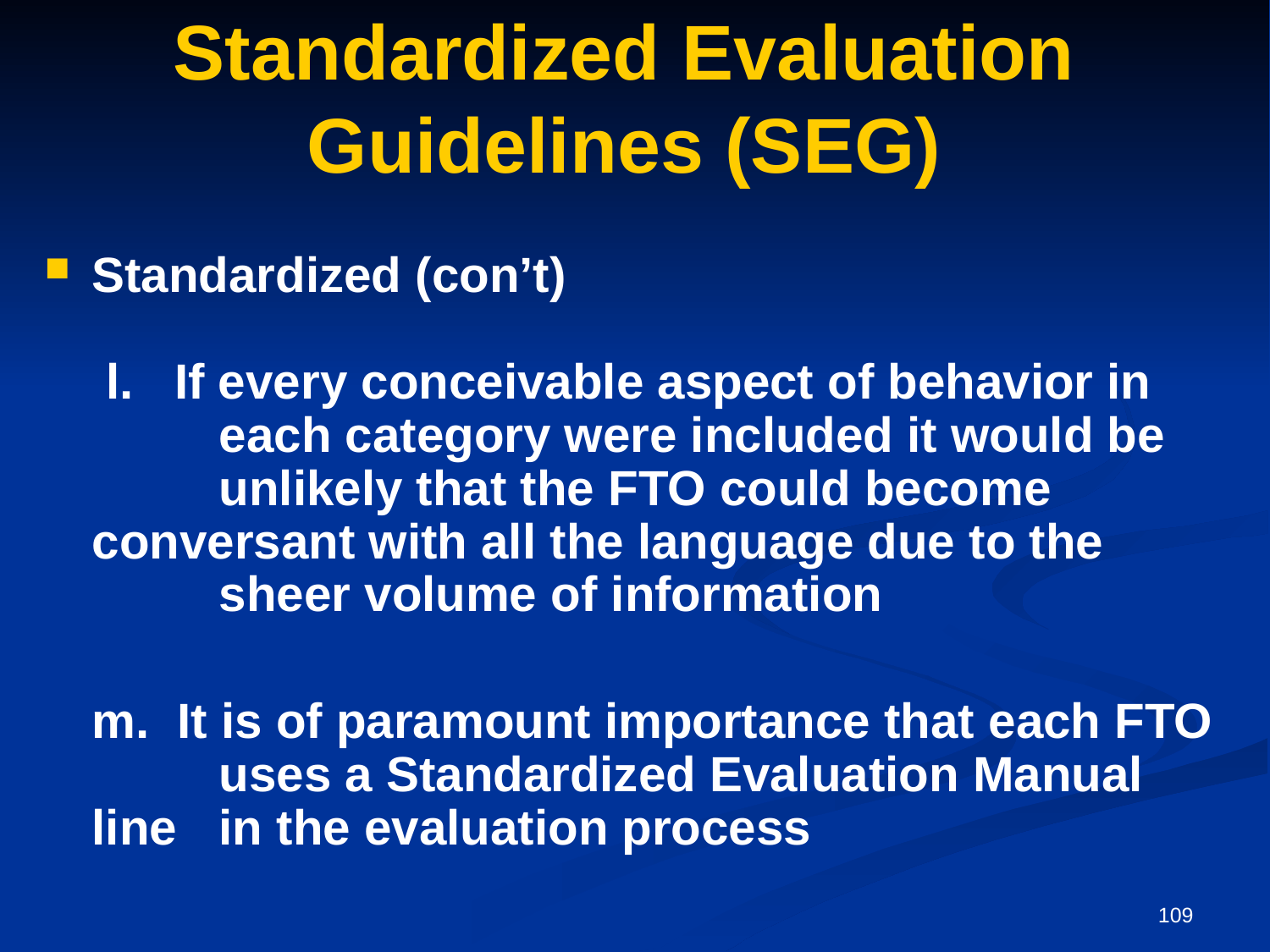

# Standardized Evaluation Guidelines (SEG)
Standardized (con’t)

	 l.   If every conceivable aspect of behavior in 	each category were included it would be 	unlikely that the FTO could become 	conversant with all the language due to the 	sheer volume of information

	m.  It is of paramount importance that each FTO 	uses a Standardized Evaluation Manual line 	in the evaluation process

109